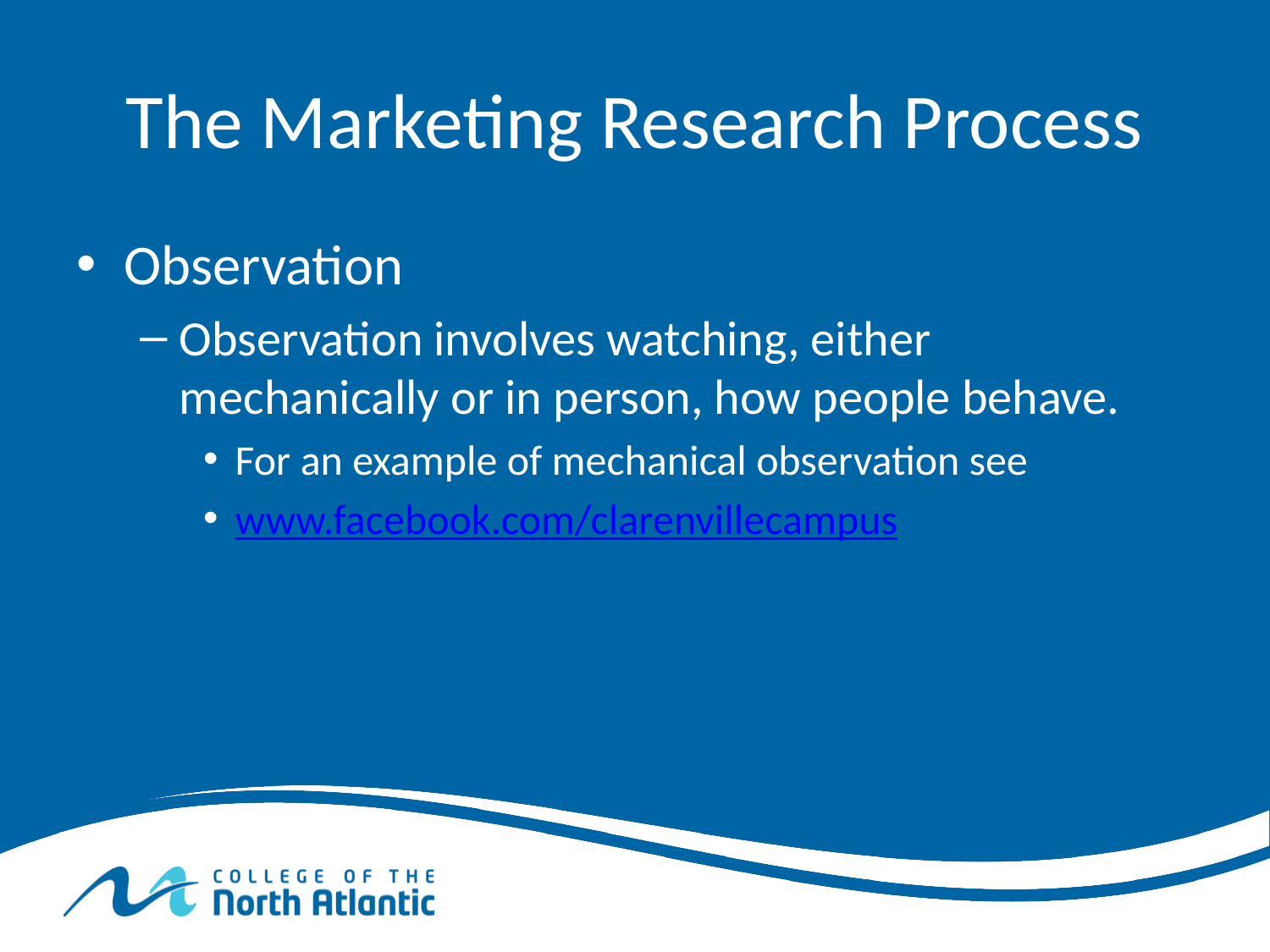

# The Marketing Research Process
Observation
Observation involves watching, either mechanically or in person, how people behave.
For an example of mechanical observation see
www.facebook.com/clarenvillecampus